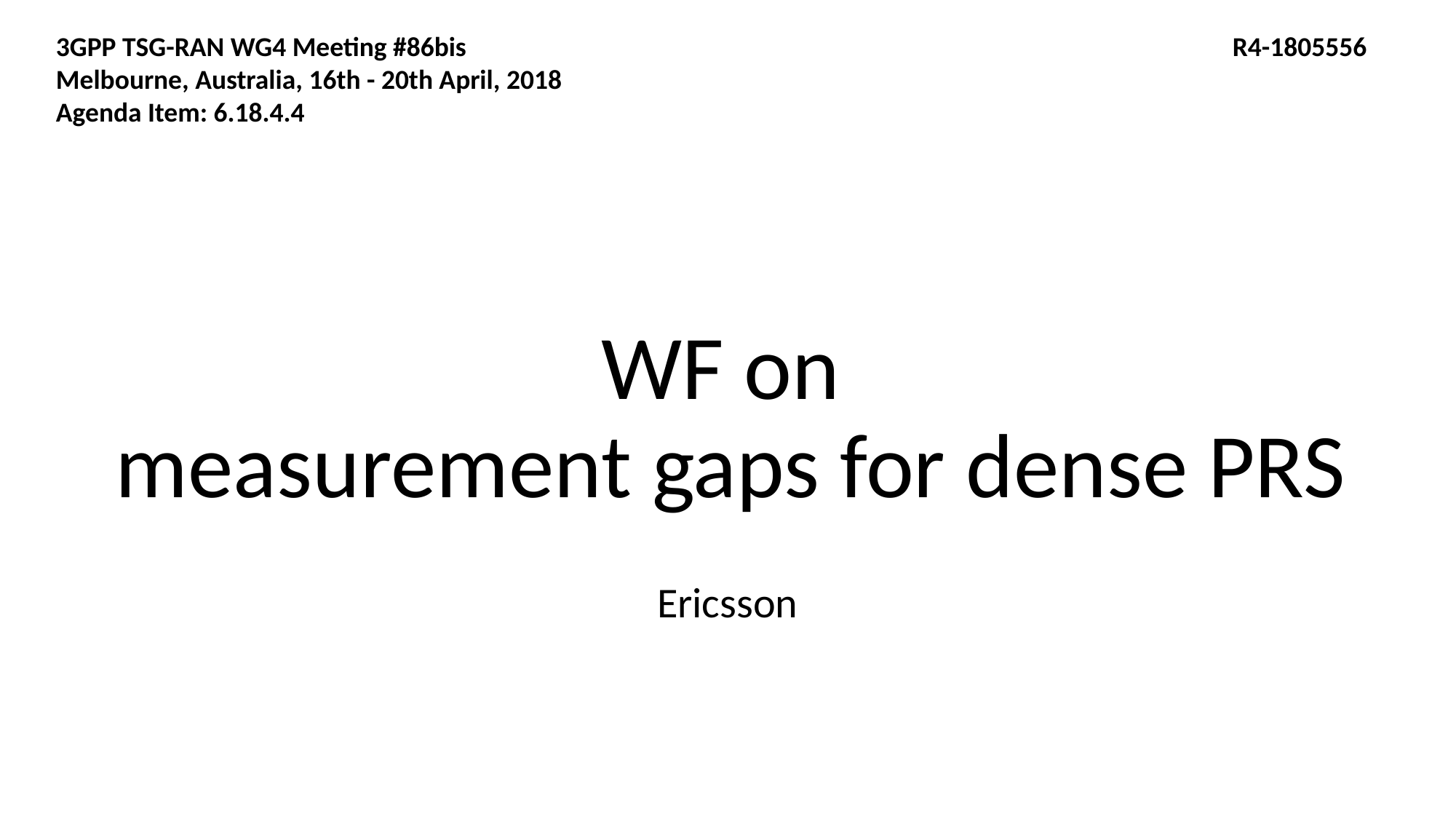

3GPP TSG-RAN WG4 Meeting #86bis	                                                                                                                        R4-1805556
Melbourne, Australia, 16th - 20th April, 2018
Agenda Item: 6.18.4.4
# WF on measurement gaps for dense PRS
Ericsson